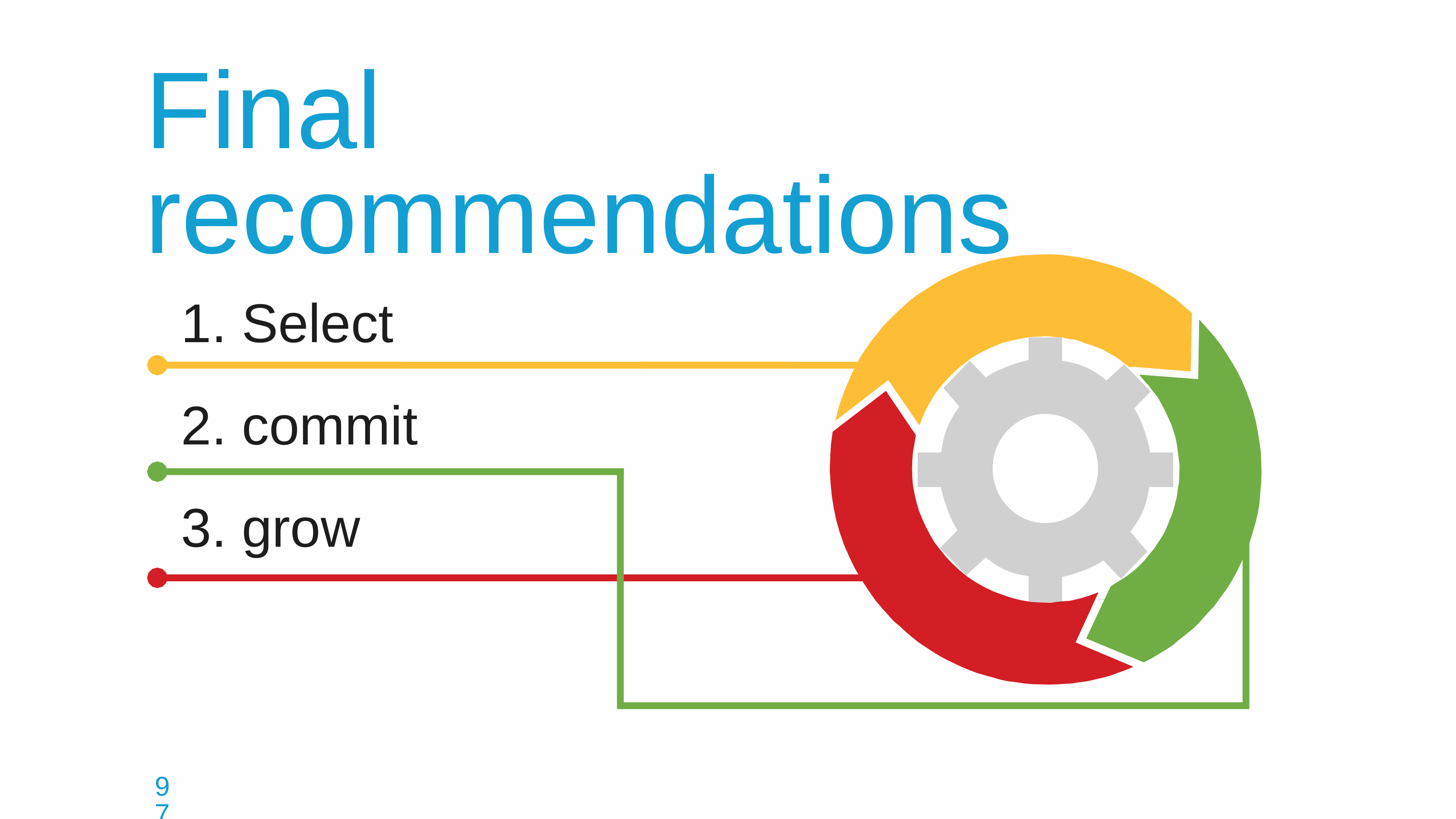

Final recommendations

1. Select

2. commit

3. grow

97